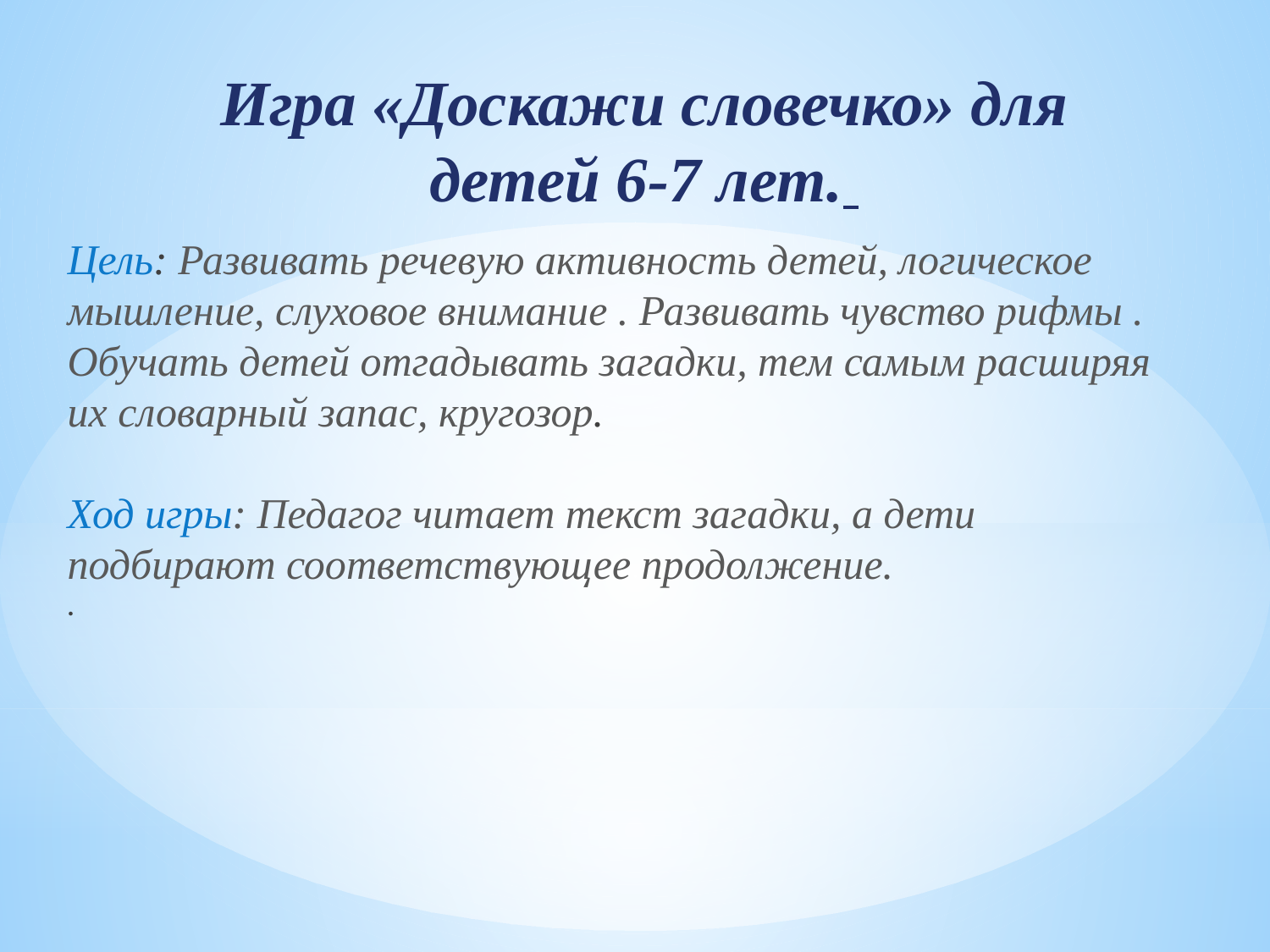

# Игра «Доскажи словечко» для детей 6-7 лет.
Цель: Развивать речевую активность детей, логическое мышление, слуховое внимание . Развивать чувство рифмы . Обучать детей отгадывать загадки, тем самым расширяя их словарный запас, кругозор.

Ход игры: Педагог читает текст загадки, а дети подбирают соответствующее продолжение.
.